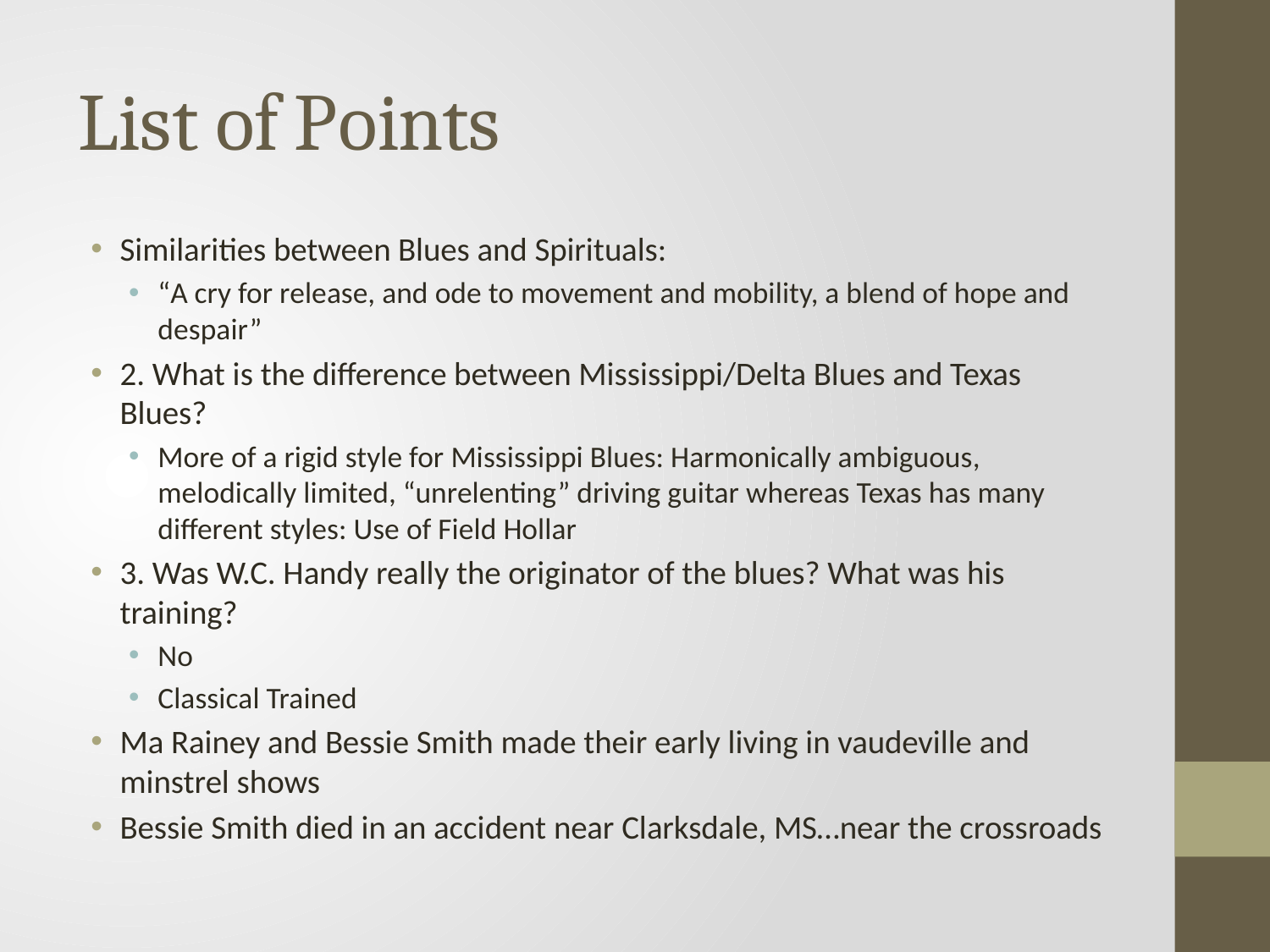

# List of Points
Similarities between Blues and Spirituals:
“A cry for release, and ode to movement and mobility, a blend of hope and despair”
2. What is the difference between Mississippi/Delta Blues and Texas Blues?
More of a rigid style for Mississippi Blues: Harmonically ambiguous, melodically limited, “unrelenting” driving guitar whereas Texas has many different styles: Use of Field Hollar
3. Was W.C. Handy really the originator of the blues? What was his training?
No
Classical Trained
Ma Rainey and Bessie Smith made their early living in vaudeville and minstrel shows
Bessie Smith died in an accident near Clarksdale, MS…near the crossroads